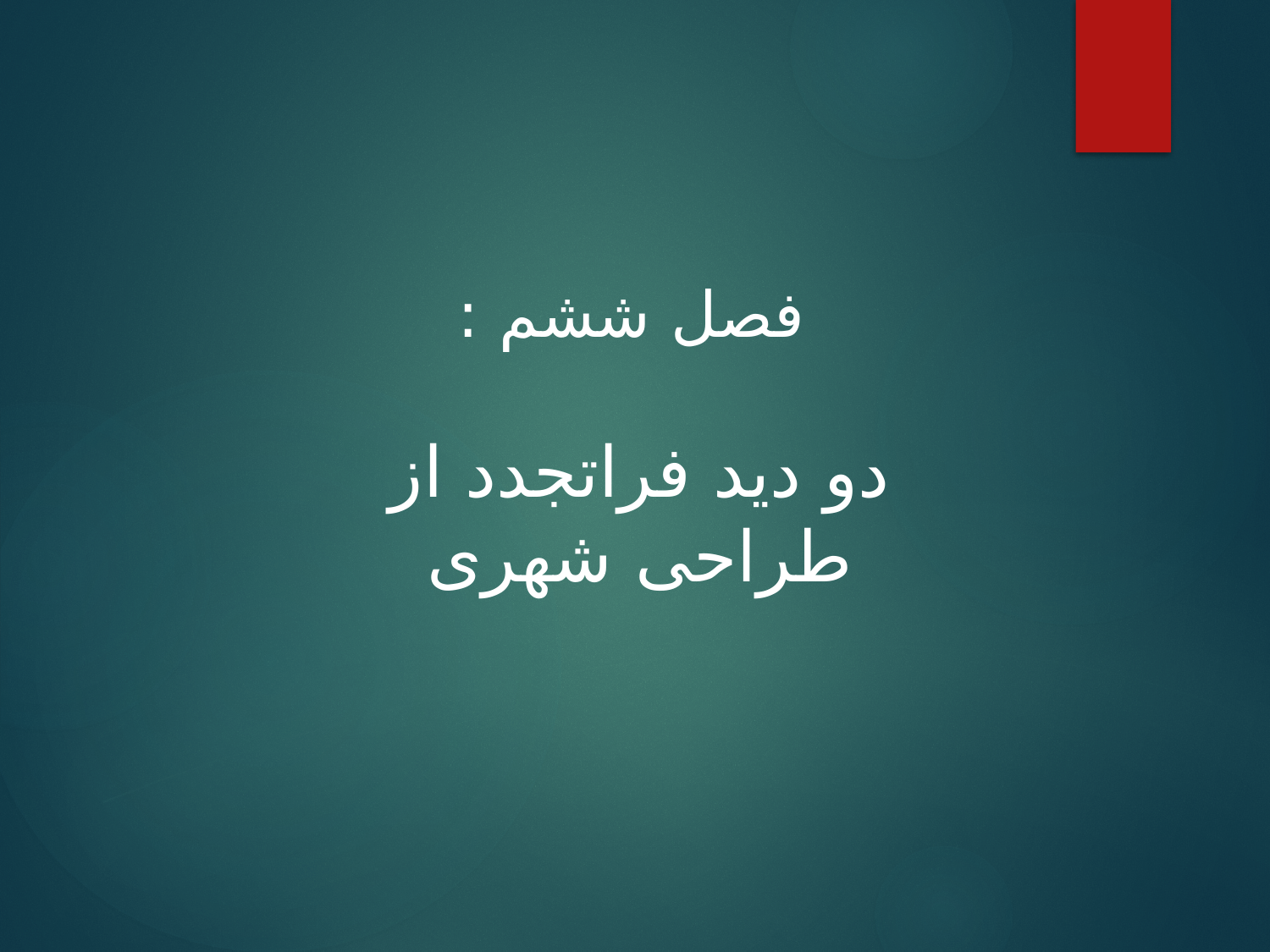

فصل ششم :

 دو دید فراتجدد از
 طراحی شهری